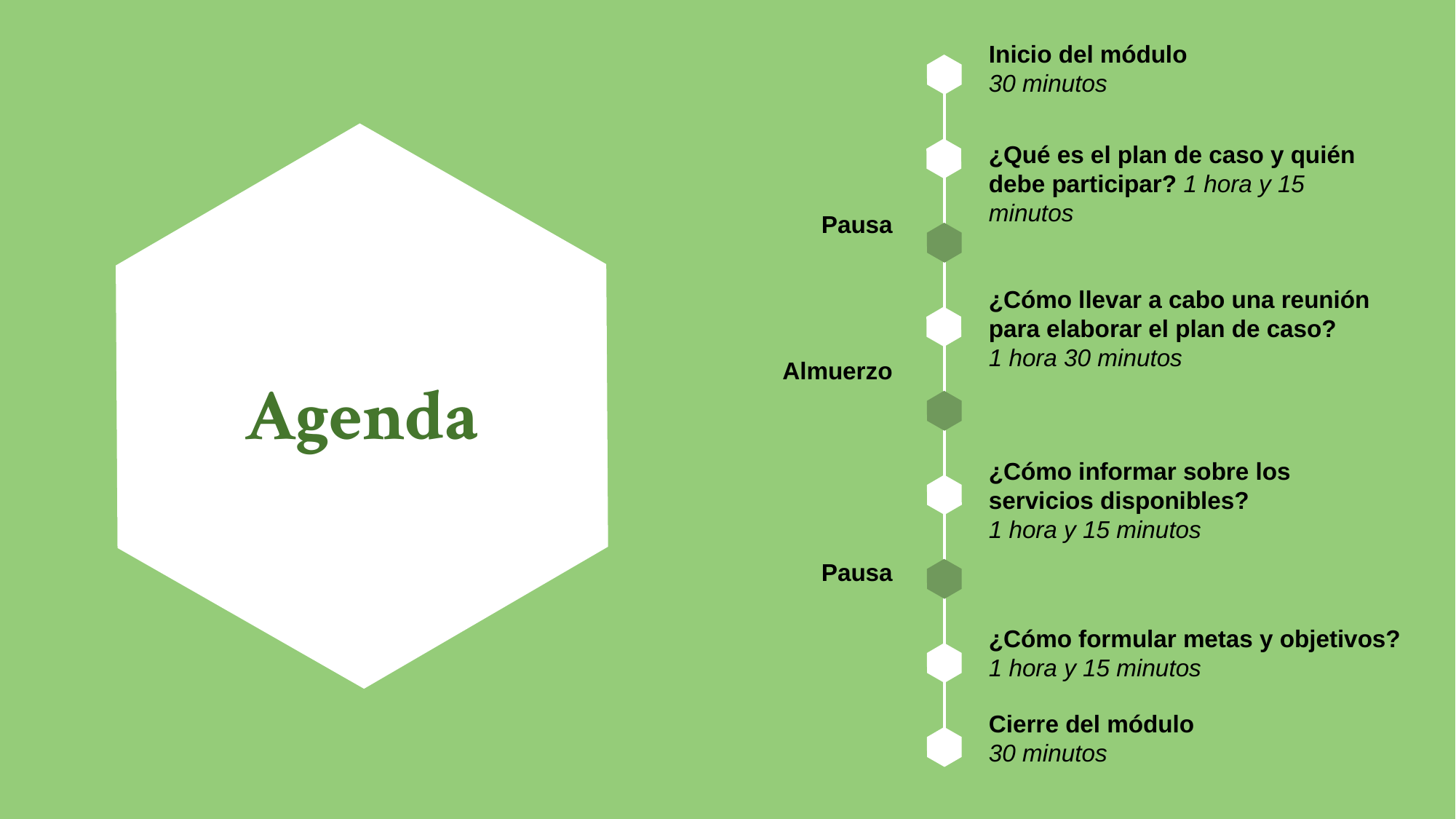

Inicio del módulo
30 minutos

¿Qué es el plan de caso y quién debe participar? 1 hora y 15 minutos

Pausa

¿Cómo llevar a cabo una reunión para elaborar el plan de caso?
1 hora 30 minutos

Almuerzo
# Agenda

¿Cómo informar sobre los servicios disponibles?
1 hora y 15 minutos

Pausa

¿Cómo formular metas y objetivos?
1 hora y 15 minutos

Cierre del módulo
30 minutos